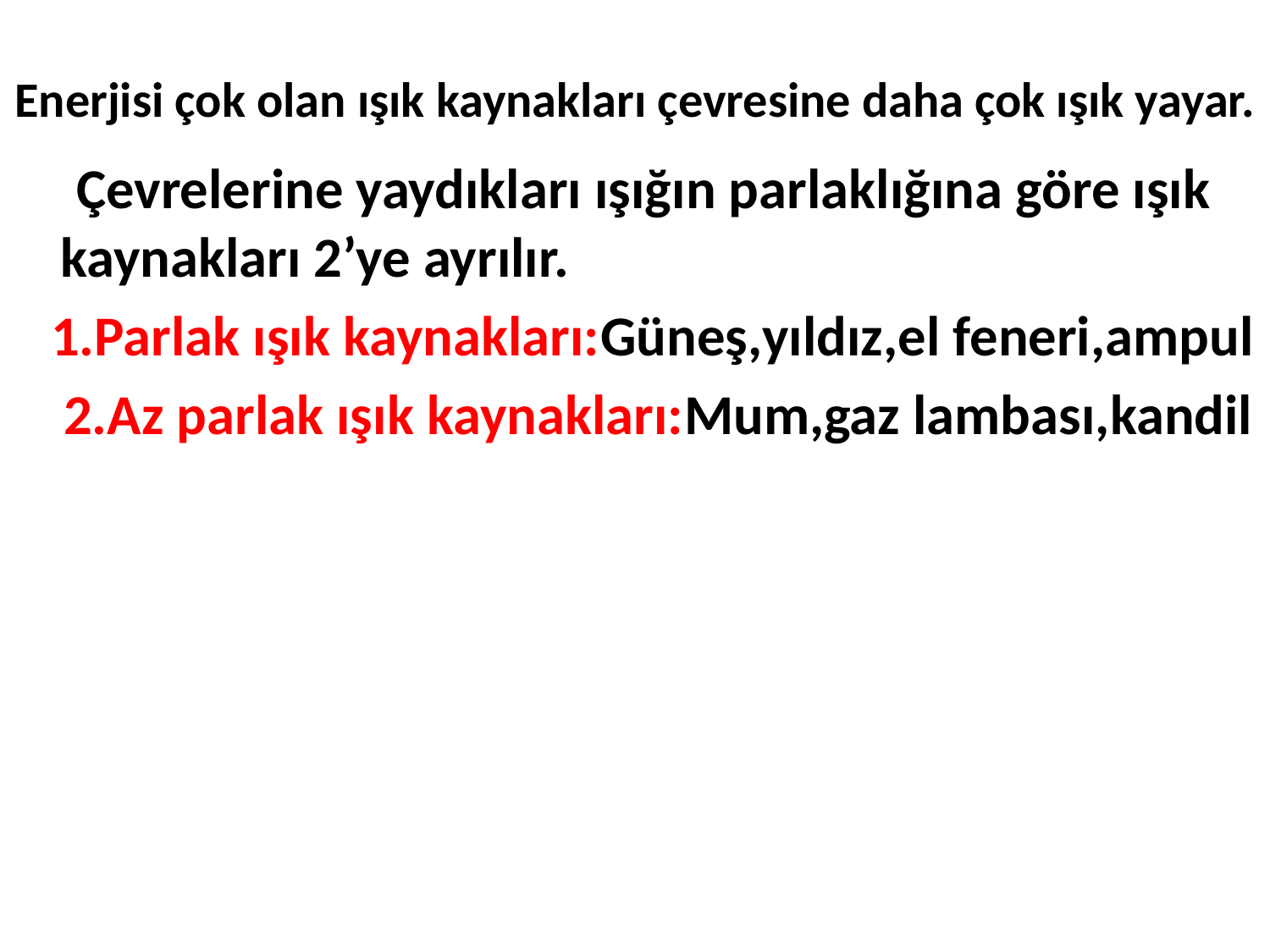

# Enerjisi çok olan ışık kaynakları çevresine daha çok ışık yayar.
     Çevrelerine yaydıkları ışığın parlaklığına göre ışık kaynakları 2’ye ayrılır.
   1.Parlak ışık kaynakları:Güneş,yıldız,el feneri,ampul
    2.Az parlak ışık kaynakları:Mum,gaz lambası,kandil